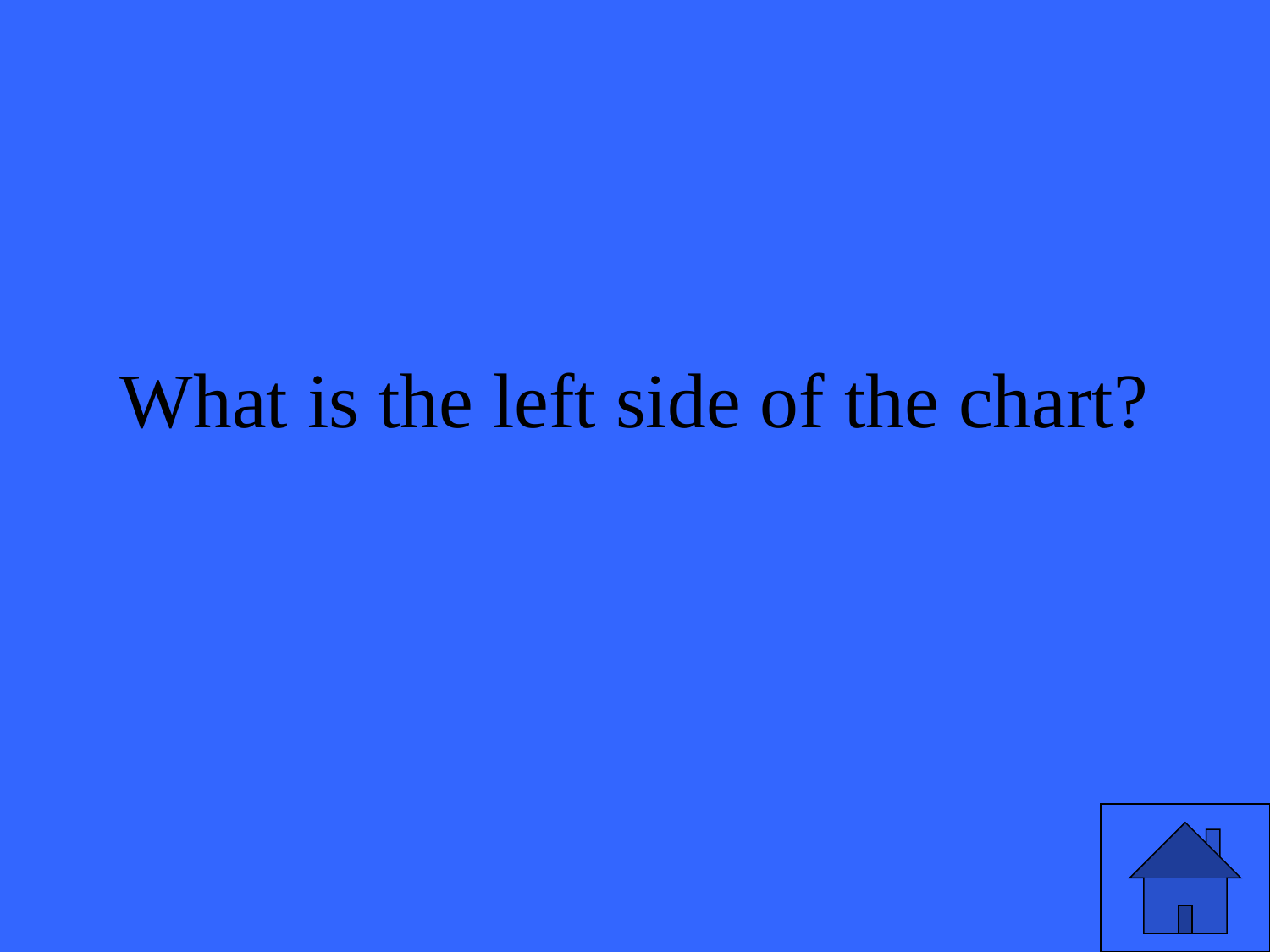

# What is the left side of the chart?